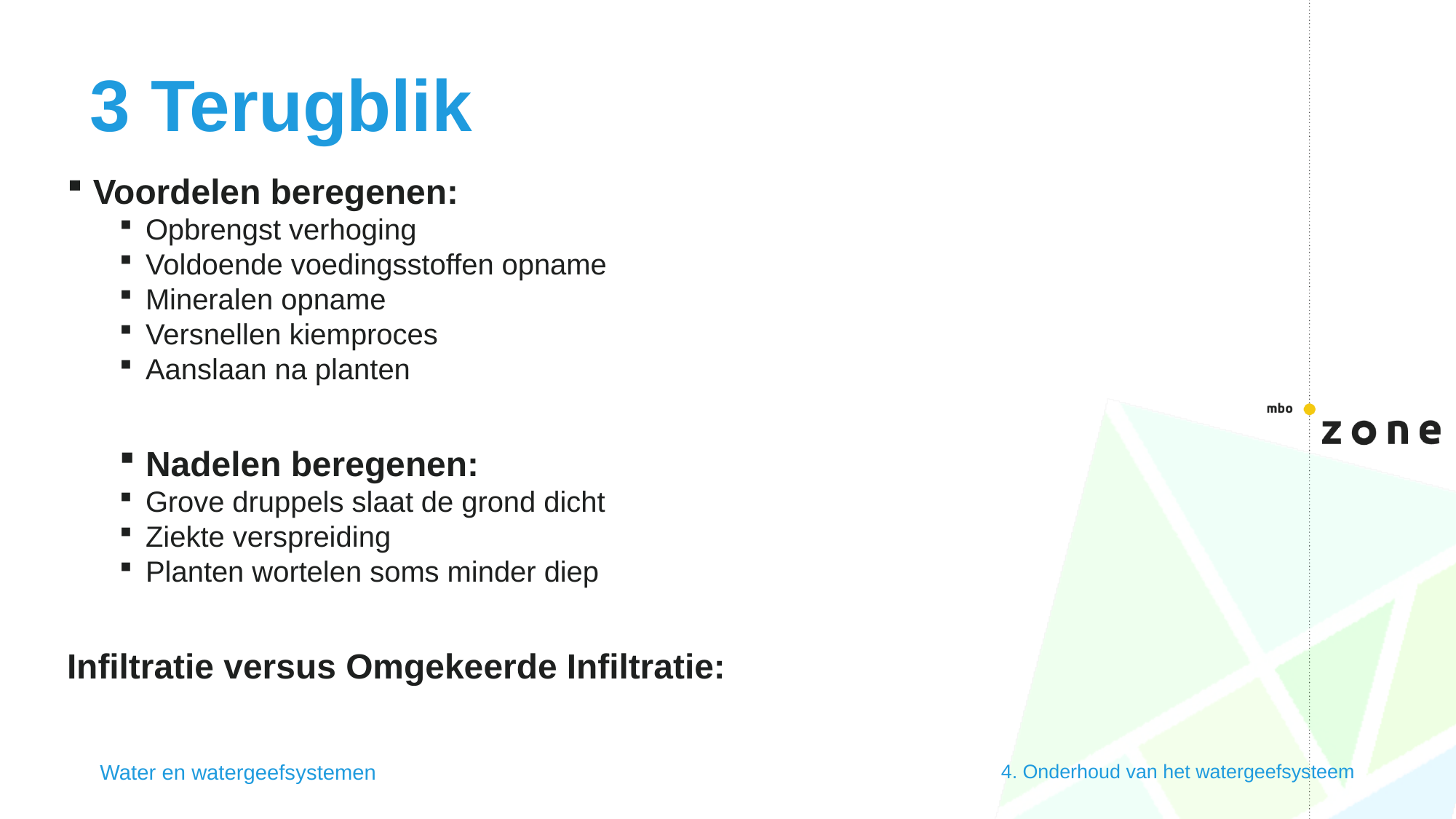

# 3 Terugblik
Voordelen beregenen:
Opbrengst verhoging
Voldoende voedingsstoffen opname
Mineralen opname
Versnellen kiemproces
Aanslaan na planten

Nadelen beregenen:
Grove druppels slaat de grond dicht
Ziekte verspreiding
Planten wortelen soms minder diep

Infiltratie versus Omgekeerde Infiltratie:

Water en watergeefsystemen
4. Onderhoud van het watergeefsysteem